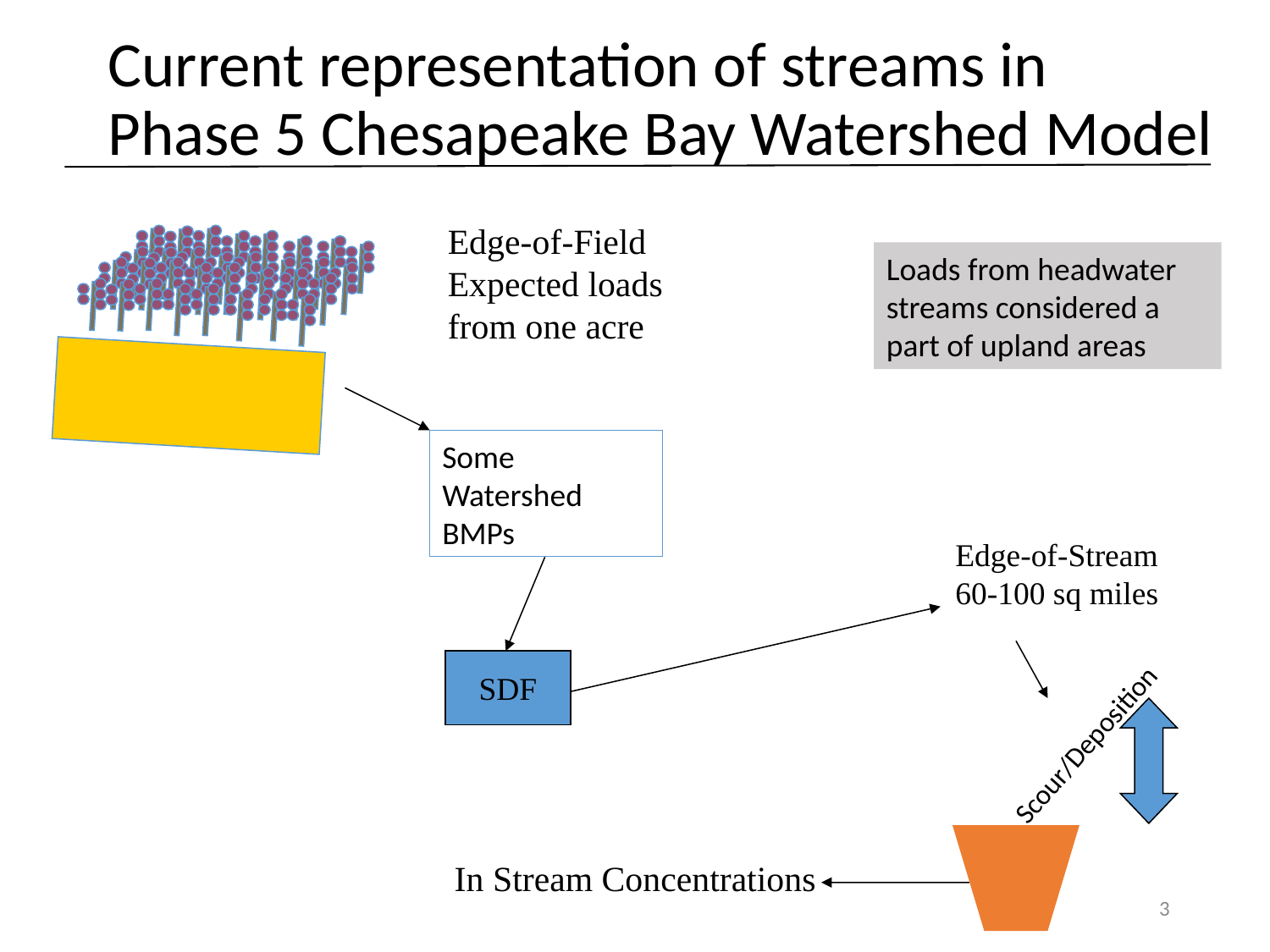

# Current representation of streams in Phase 5 Chesapeake Bay Watershed Model
Edge-of-Field
Expected loads from one acre

Loads from headwater streams considered a part of upland areas

Some Watershed BMPs
Edge-of-Stream
60-100 sq miles

SDF

Scour/Deposition

In Stream Concentrations
3